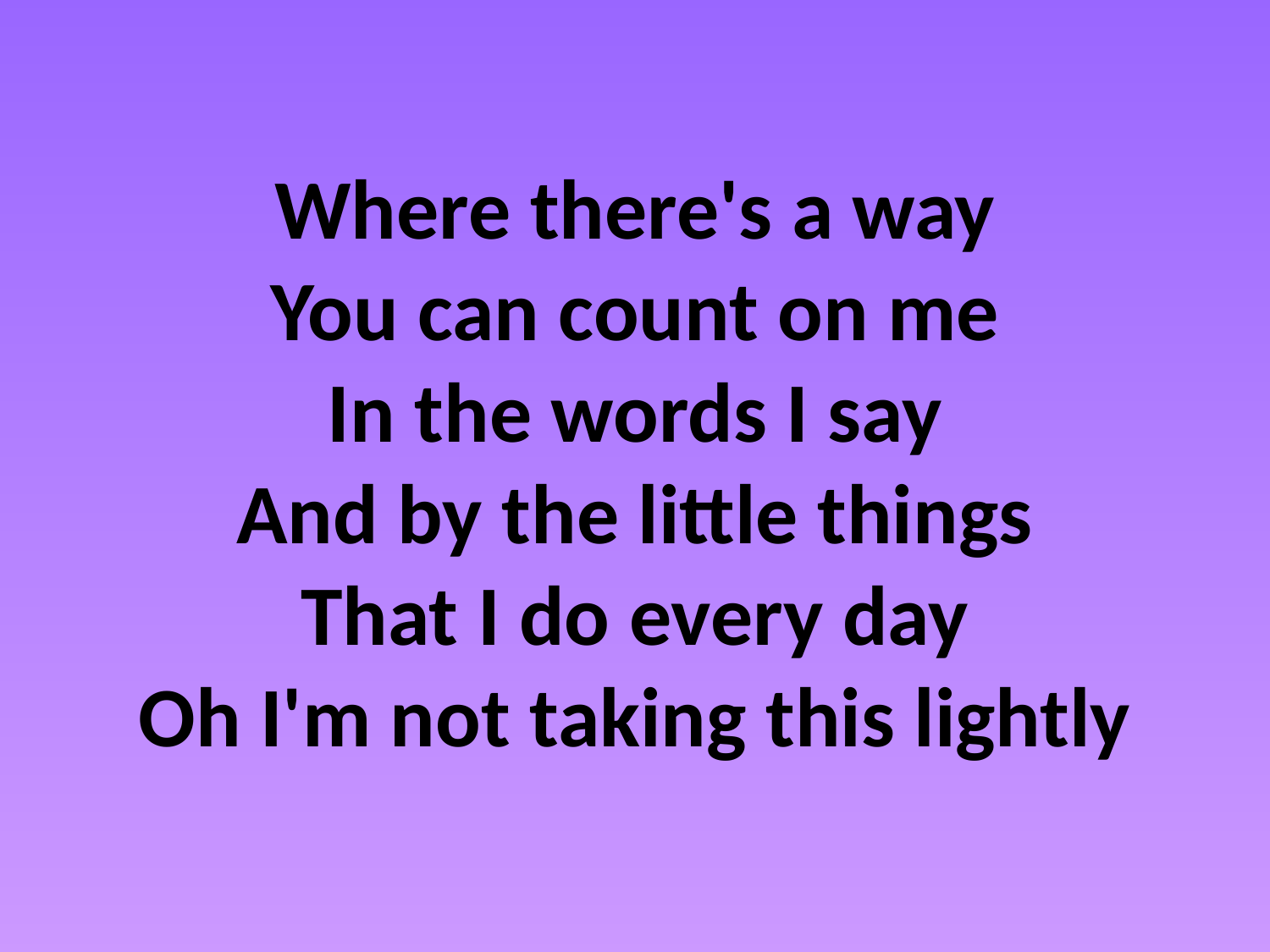

Where there's a way
You can count on me
In the words I say
And by the little things
That I do every day
Oh I'm not taking this lightly